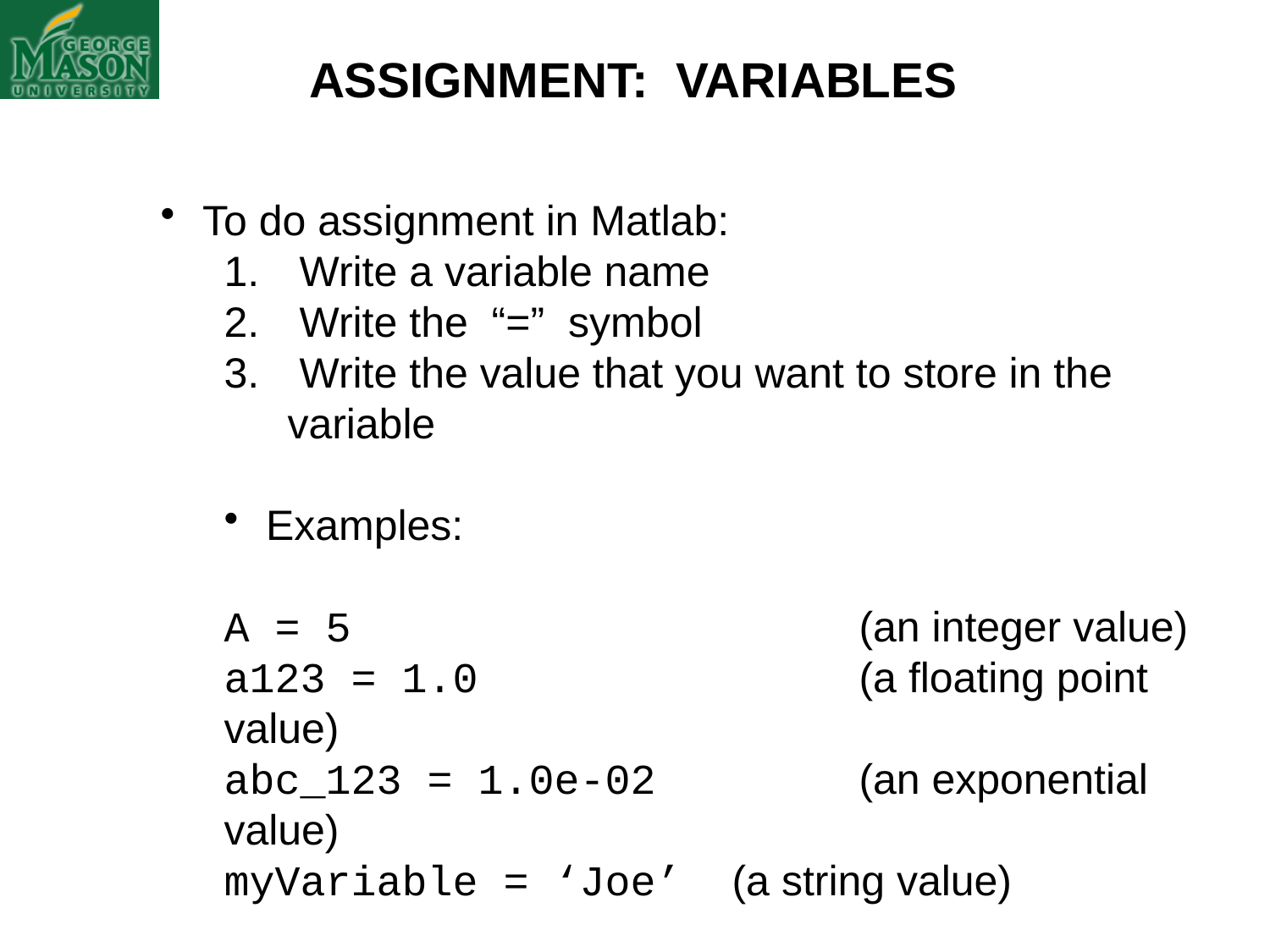

ASSIGNMENT:  VARIABLES
 To do assignment in Matlab:
 Write a variable name
 Write the  “=”  symbol
 Write the value that you want to store in the variable

 Examples:

A = 5				(an integer value)
a123 = 1.0			(a floating point value)
abc_123 = 1.0e-02		(an exponential value)
myVariable = ‘Joe’	(a string value)